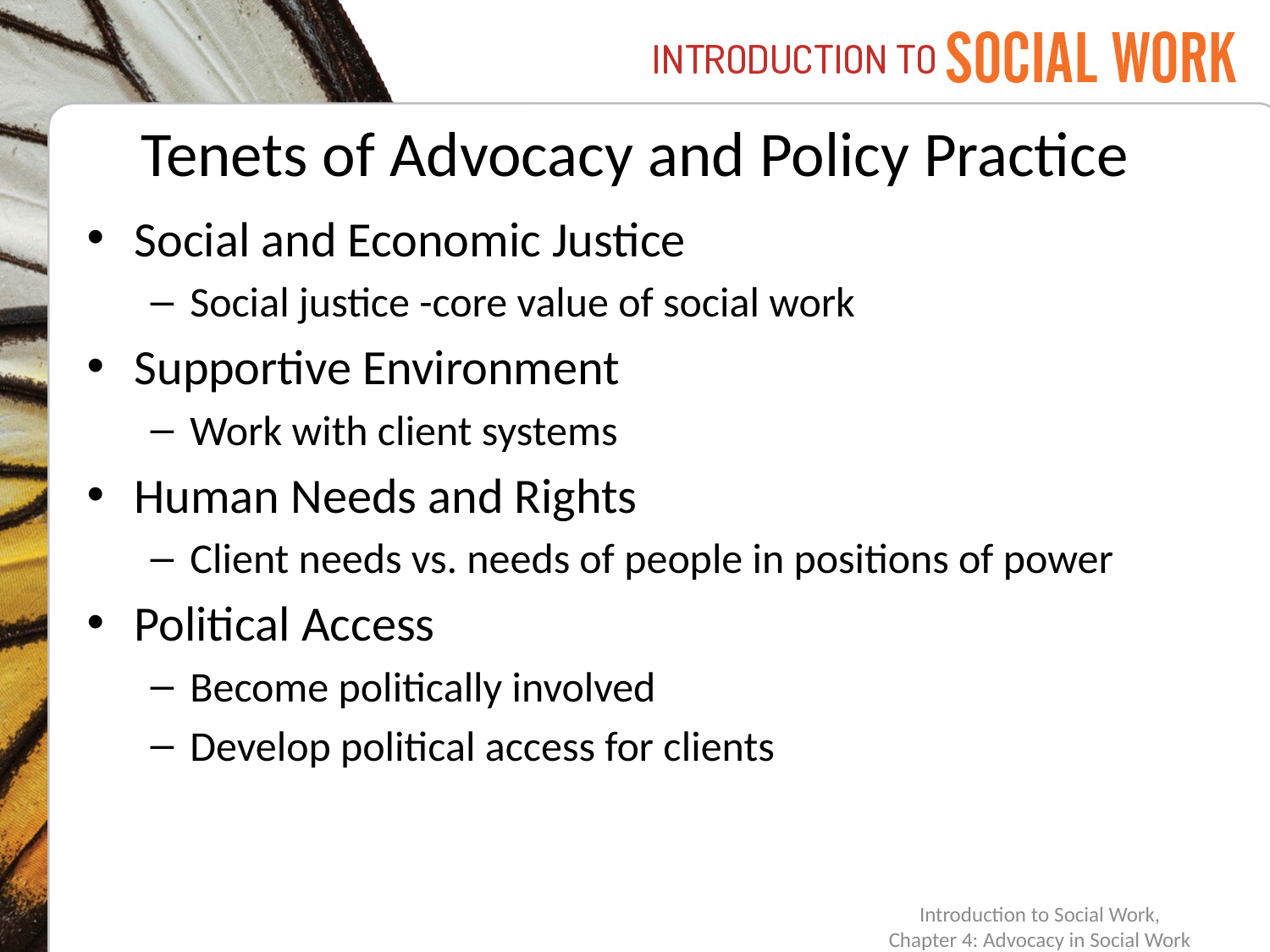

# Tenets of Advocacy and Policy Practice
Social and Economic Justice
Social justice -core value of social work
Supportive Environment
Work with client systems
Human Needs and Rights
Client needs vs. needs of people in positions of power
Political Access
Become politically involved
Develop political access for clients

Introduction to Social Work,
Chapter 4: Advocacy in Social Work